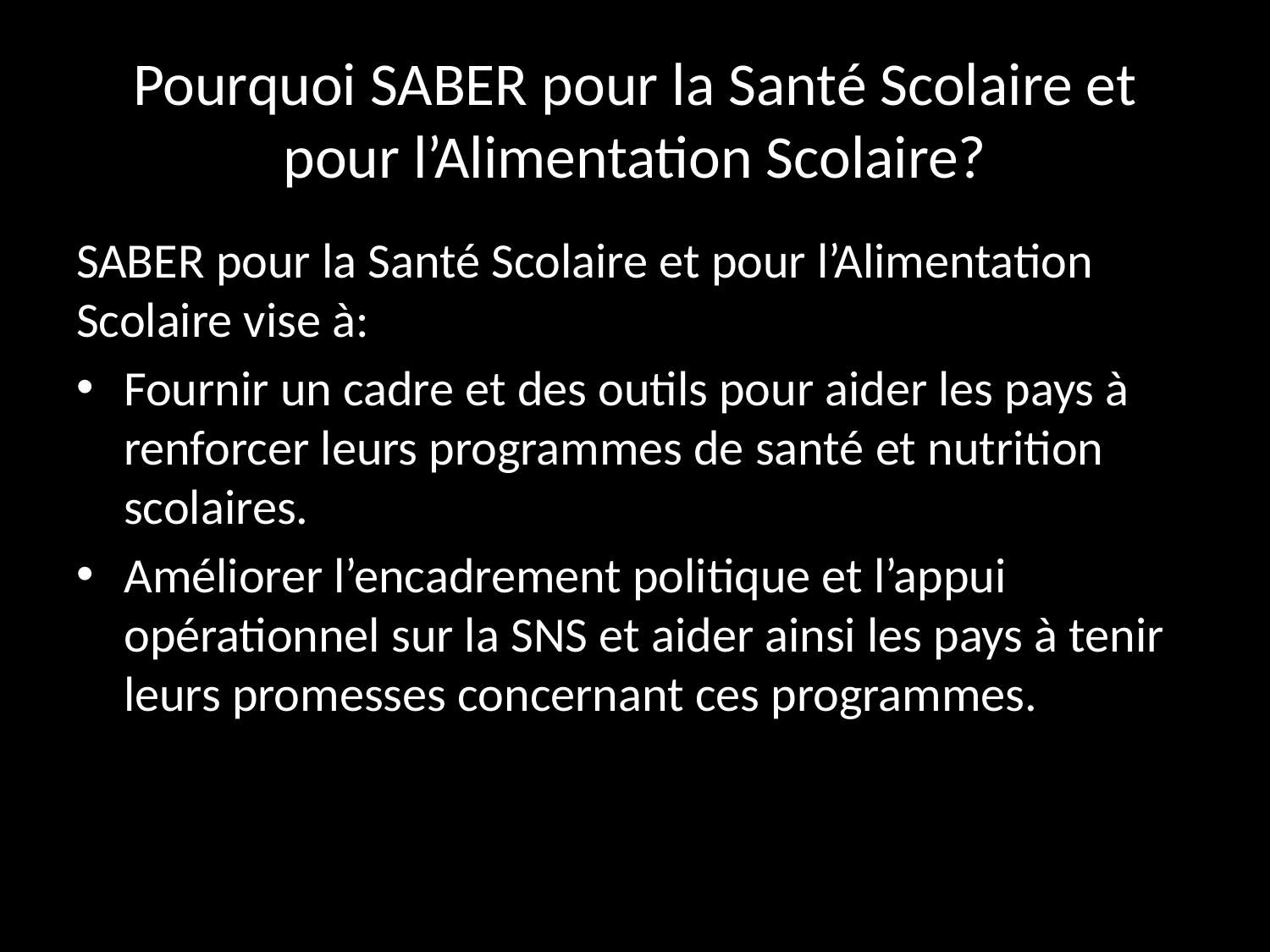

# Pourquoi SABER pour la Santé Scolaire et pour l’Alimentation Scolaire?
SABER pour la Santé Scolaire et pour l’Alimentation Scolaire vise à:
Fournir un cadre et des outils pour aider les pays à renforcer leurs programmes de santé et nutrition scolaires.
Améliorer l’encadrement politique et l’appui opérationnel sur la SNS et aider ainsi les pays à tenir  leurs promesses concernant ces programmes.